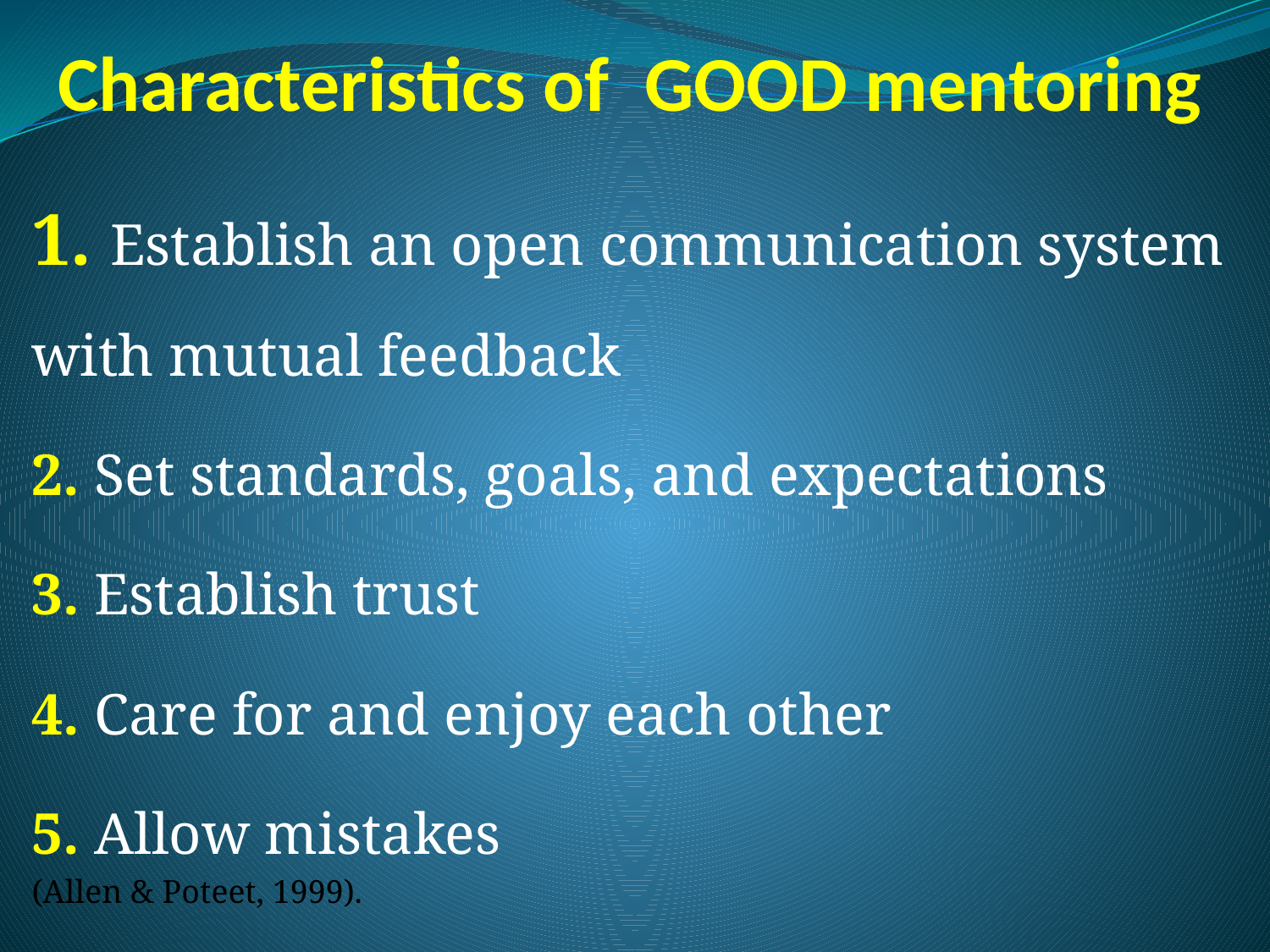

# Characteristics of  GOOD mentoring
1. Establish an open communication system with mutual feedback
2. Set standards, goals, and expectations
3. Establish trust
4. Care for and enjoy each other
5. Allow mistakes
(Allen & Poteet, 1999).